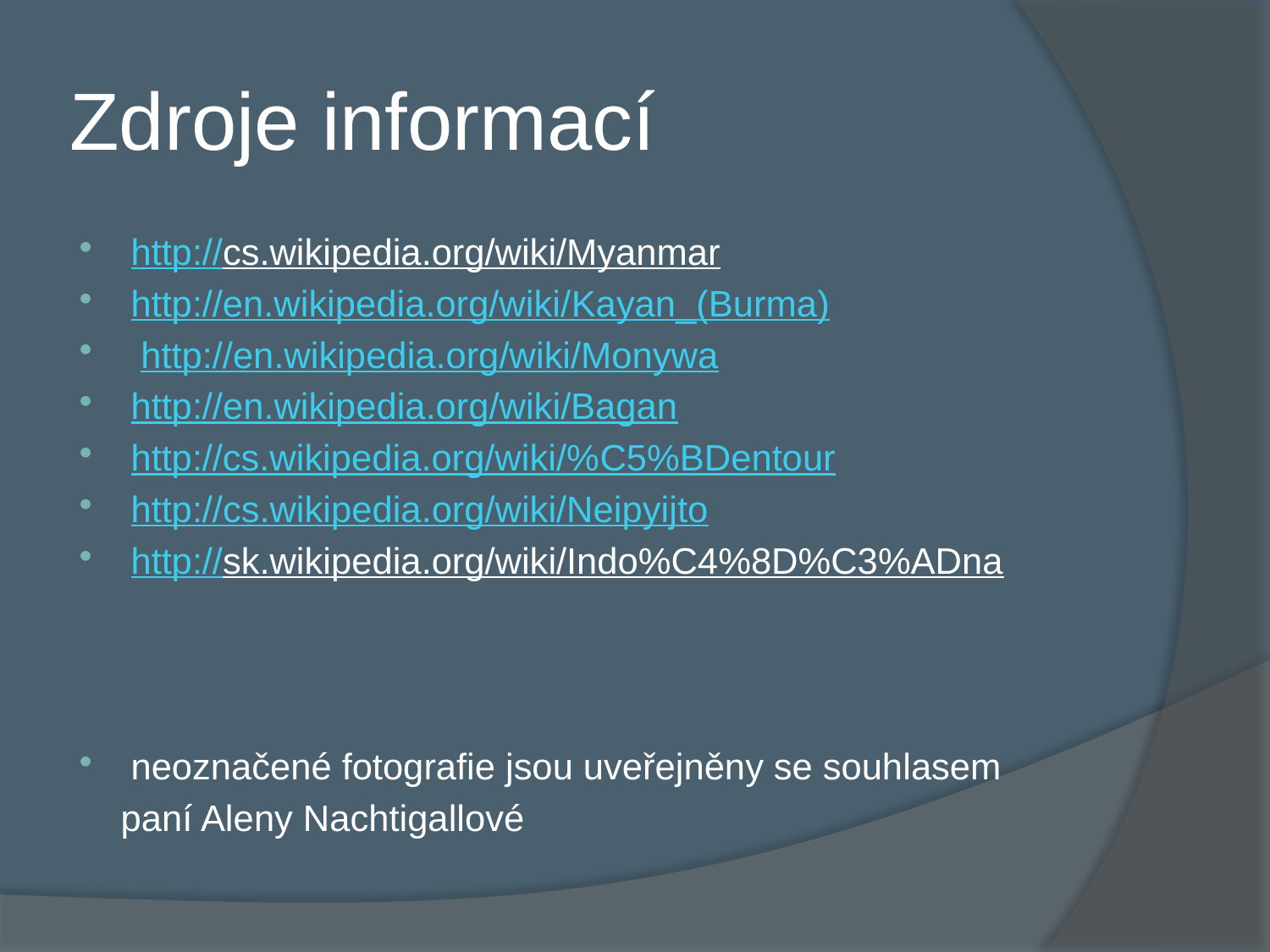

# Zdroje informací
http://cs.wikipedia.org/wiki/Myanmar
http://en.wikipedia.org/wiki/Kayan_(Burma)
 http://en.wikipedia.org/wiki/Monywa
http://en.wikipedia.org/wiki/Bagan
http://cs.wikipedia.org/wiki/%C5%BDentour
http://cs.wikipedia.org/wiki/Neipyijto
http://sk.wikipedia.org/wiki/Indo%C4%8D%C3%ADna

neoznačené fotografie jsou uveřejněny se souhlasem
   paní Aleny Nachtigallové